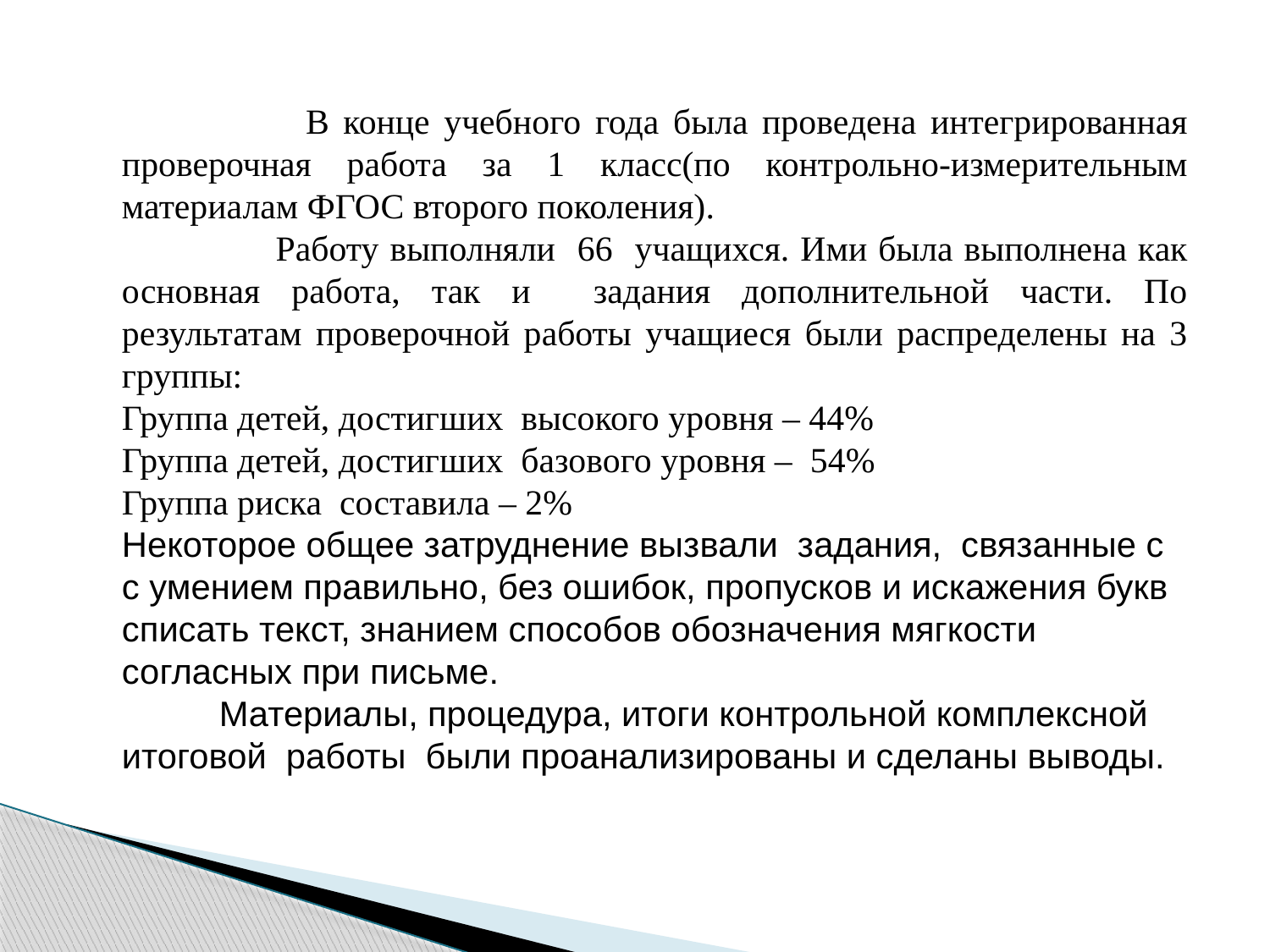

В конце учебного года была проведена интегрированная проверочная работа за 1 класс(по контрольно-измерительным материалам ФГОС второго поколения).
              Работу выполняли  66  учащихся. Ими была выполнена как основная работа, так и  задания дополнительной части. По результатам проверочной работы учащиеся были распределены на 3 группы:
Группа детей, достигших  высокого уровня – 44%
Группа детей, достигших  базового уровня –  54%
Группа риска  составила – 2%
Некоторое общее затруднение вызвали  задания,  связанные с с умением правильно, без ошибок, пропусков и искажения букв списать текст, знанием способов обозначения мягкости согласных при письме.
          Материалы, процедура, итоги контрольной комплексной итоговой  работы  были проанализированы и сделаны выводы.